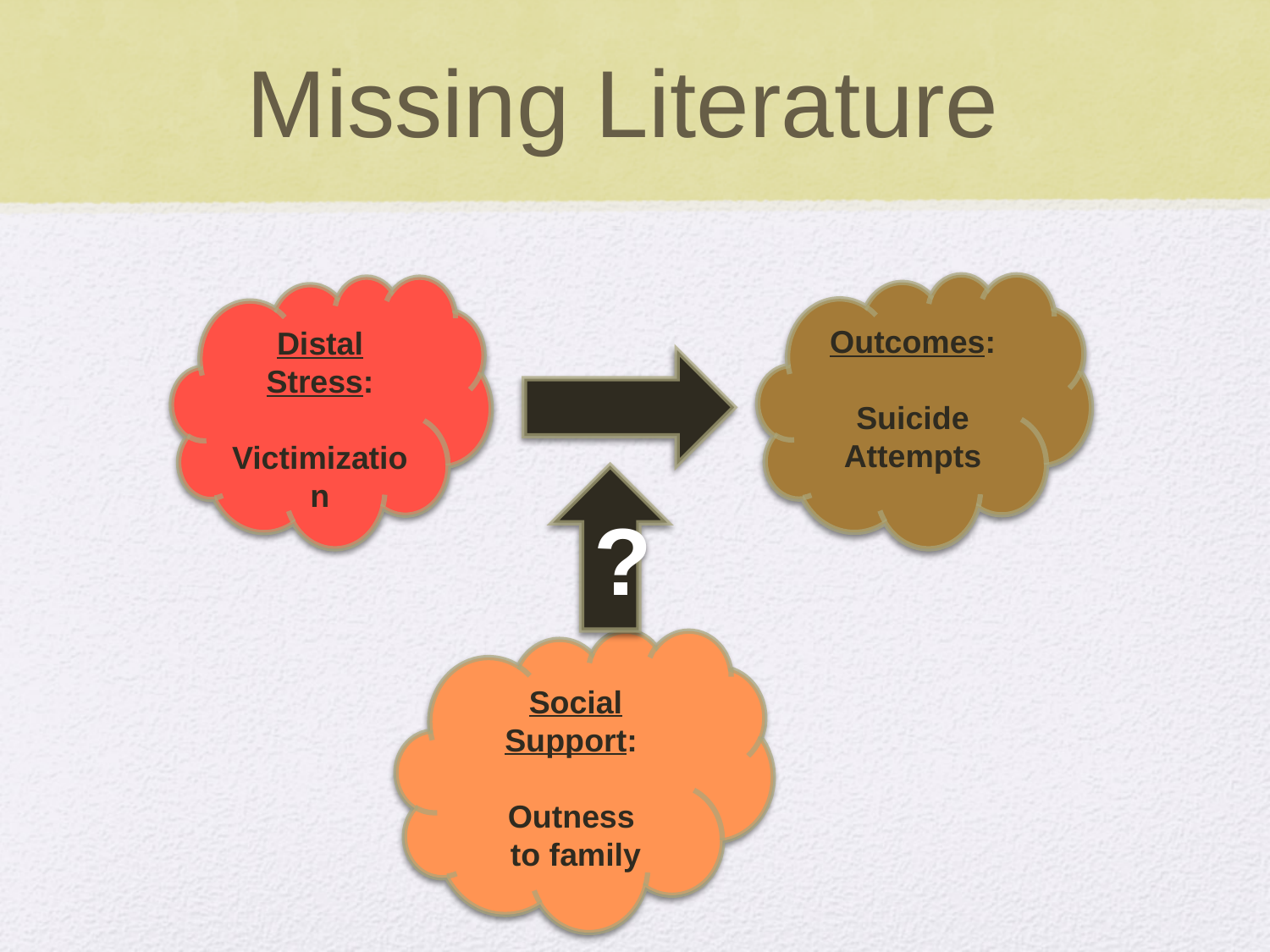

# Missing Literature

Outcomes:

Suicide Attempts
Distal Stress:

Victimization

?
 Social Support:

Outness
 to family